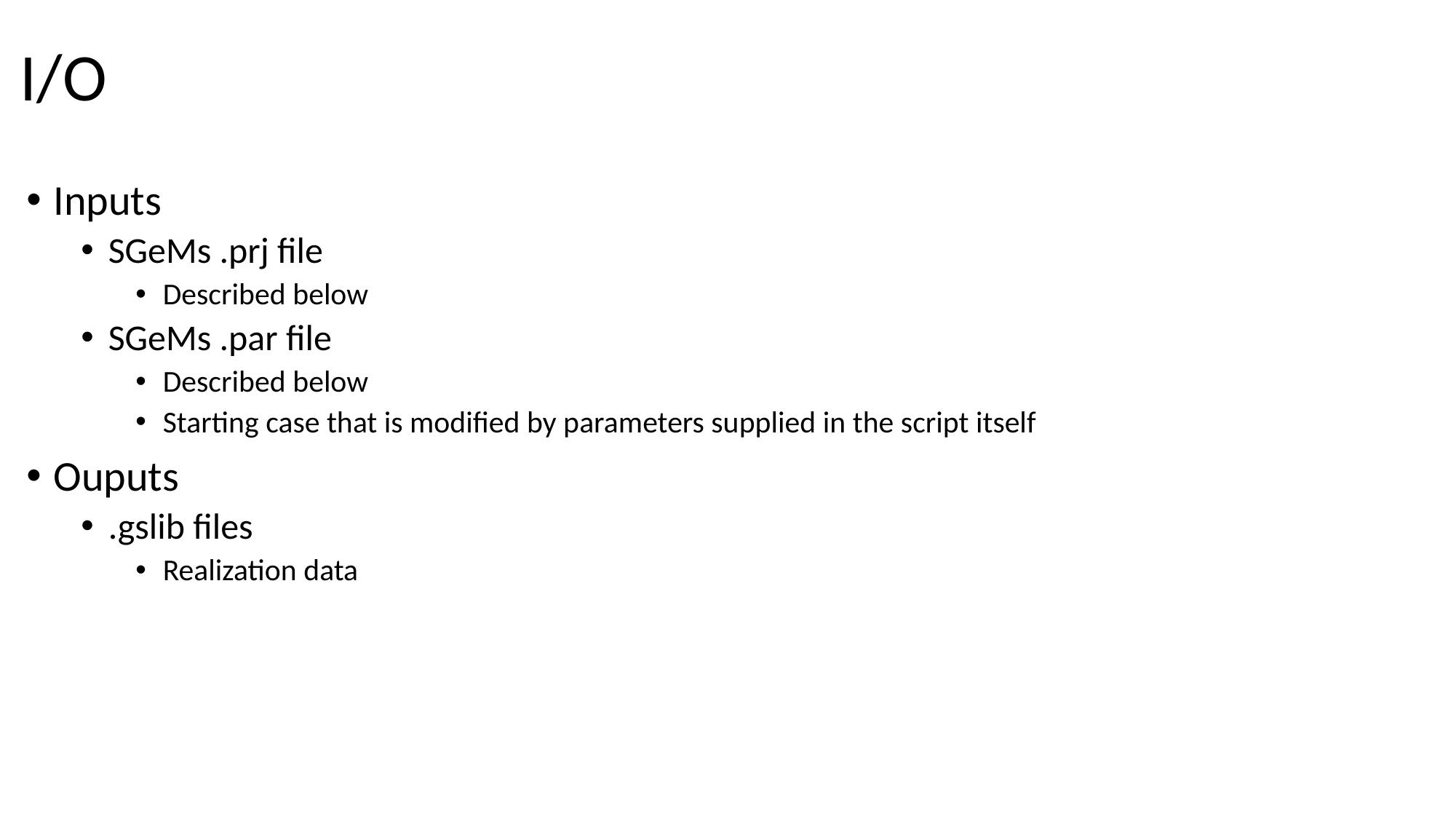

# I/O
Inputs
SGeMs .prj file
Described below
SGeMs .par file
Described below
Starting case that is modified by parameters supplied in the script itself
Ouputs
.gslib files
Realization data